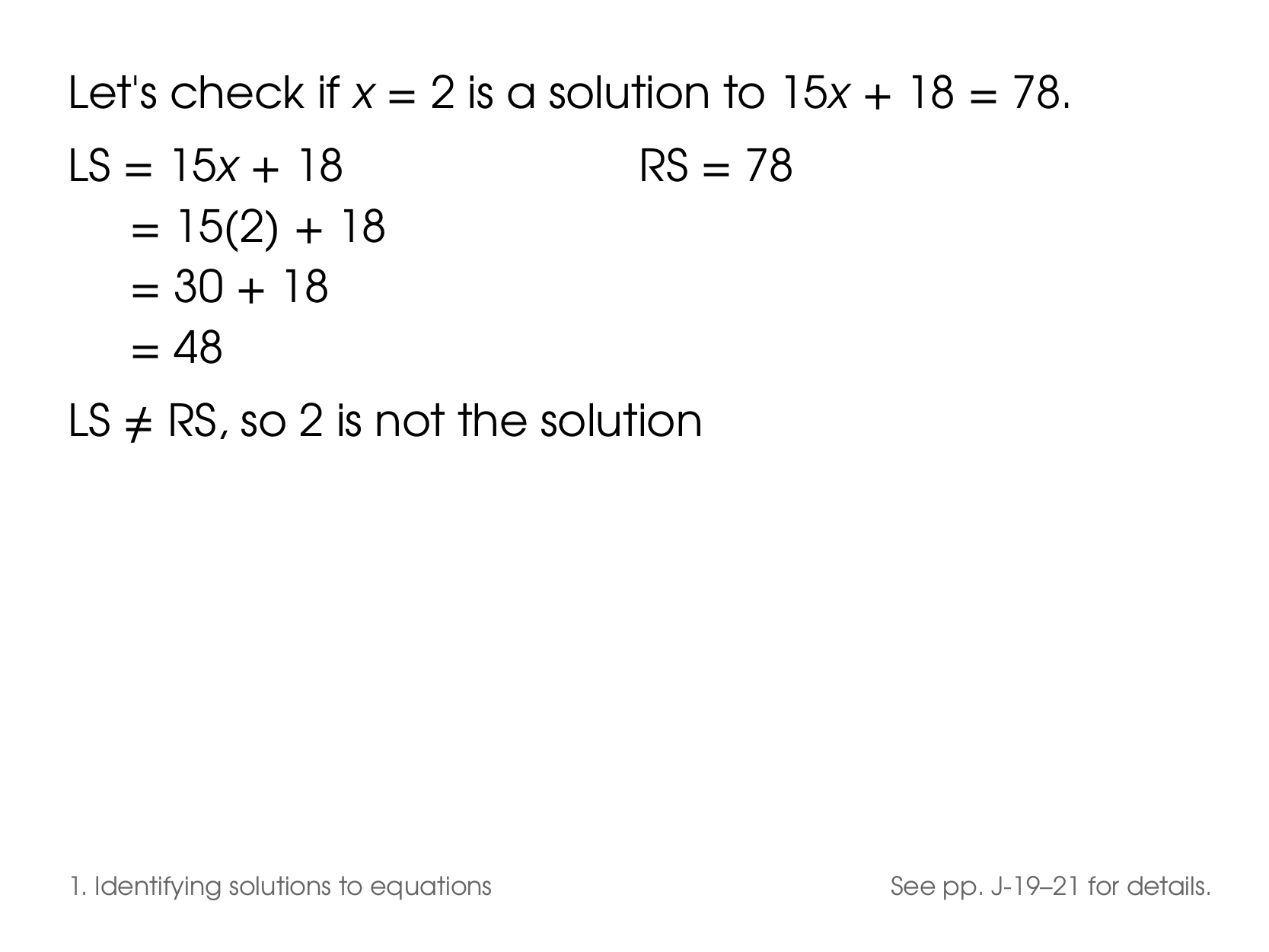

Let's check if x = 2 is a solution to 15x + 18 = 78.
LS = 15x + 18			RS = 78
​     = 15(2) + 18
​     = 30 + 18
​     = 48
LS ≠ RS, so 2 is not the solution
1. Identifying solutions to equations
See pp. J-19–21 for details.